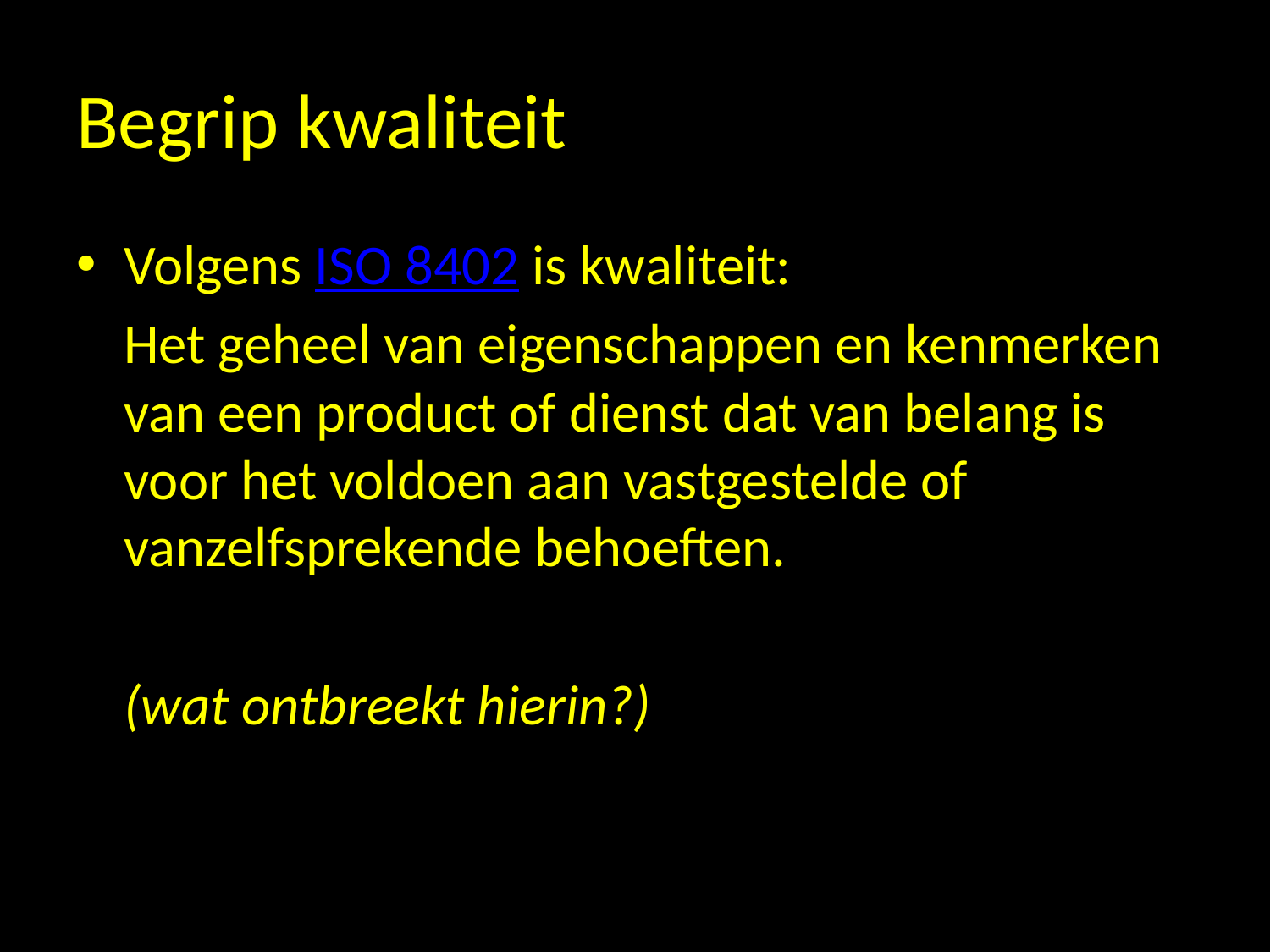

# Begrip kwaliteit
Volgens ISO 8402 is kwaliteit:
	Het geheel van eigenschappen en kenmerken van een product of dienst dat van belang is voor het voldoen aan vastgestelde of vanzelfsprekende behoeften.

	(wat ontbreekt hierin?)